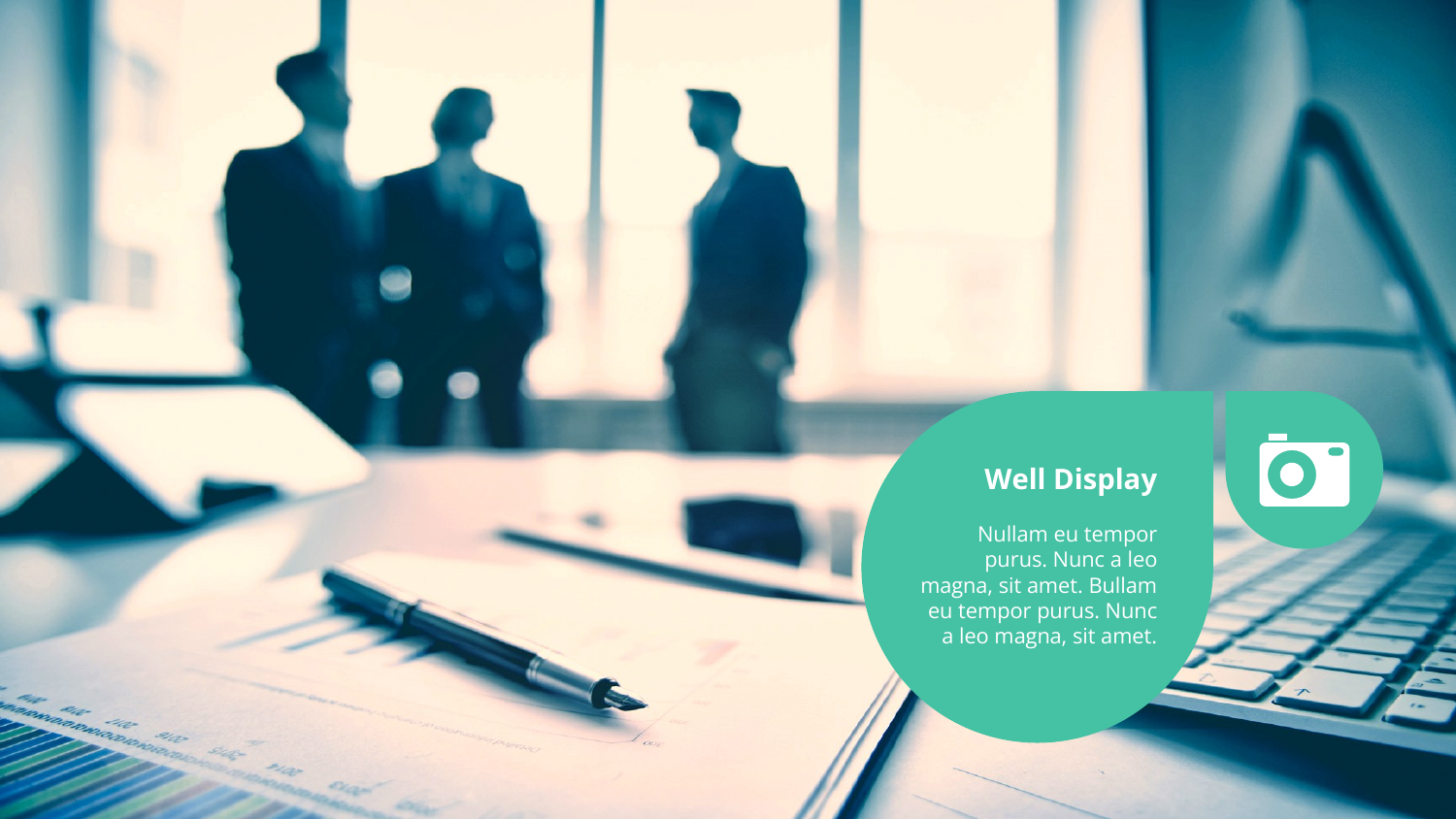

Well Display

Nullam eu tempor purus. Nunc a leo magna, sit amet. Bullam eu tempor purus. Nunc a leo magna, sit amet.